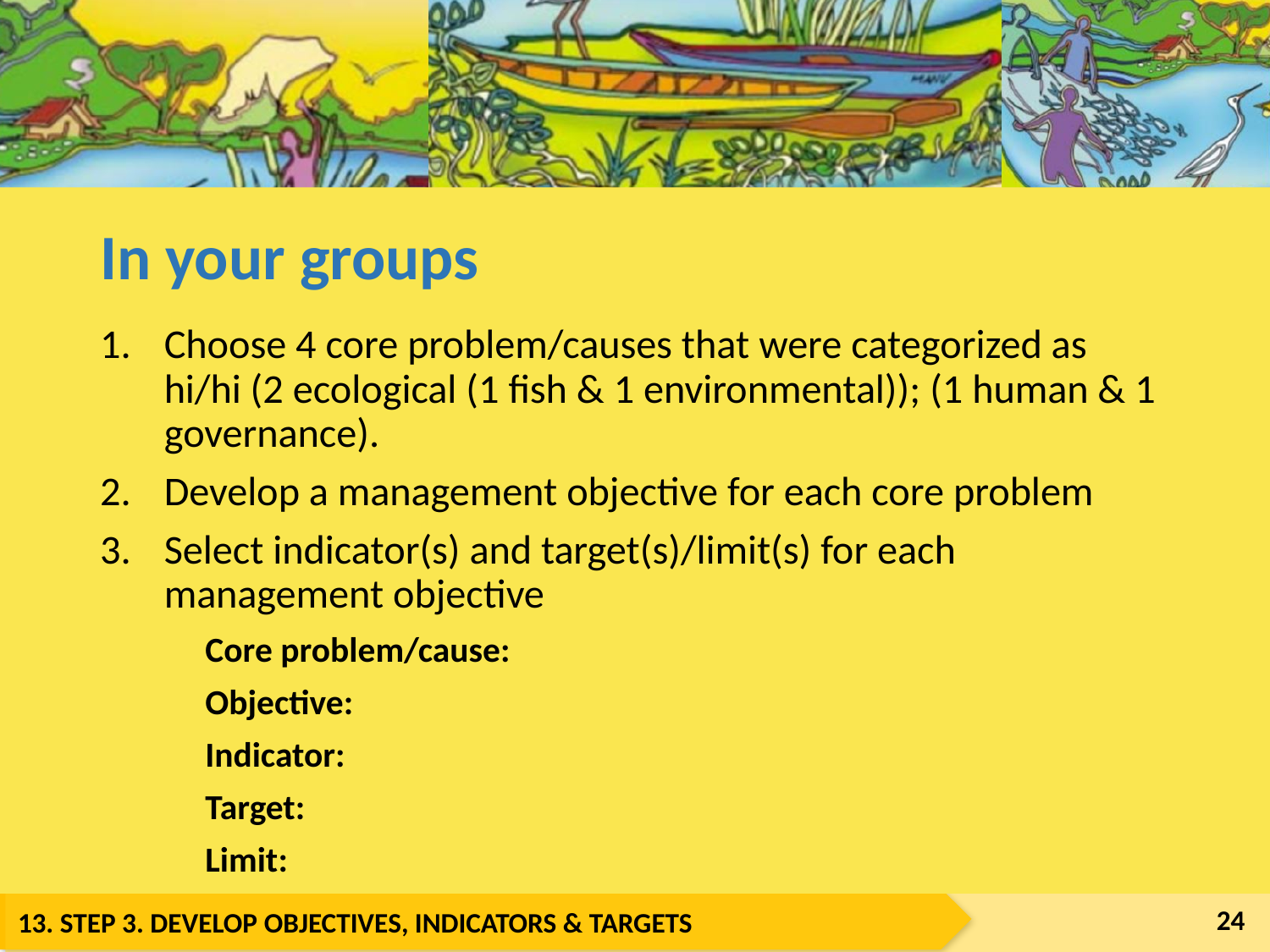

# In your groups
Choose 4 core problem/causes that were categorized as hi/hi (2 ecological (1 fish & 1 environmental)); (1 human & 1 governance).
Develop a management objective for each core problem
Select indicator(s) and target(s)/limit(s) for each management objective
		Core problem/cause:
		Objective:
		Indicator:
		Target:
		Limit:

24